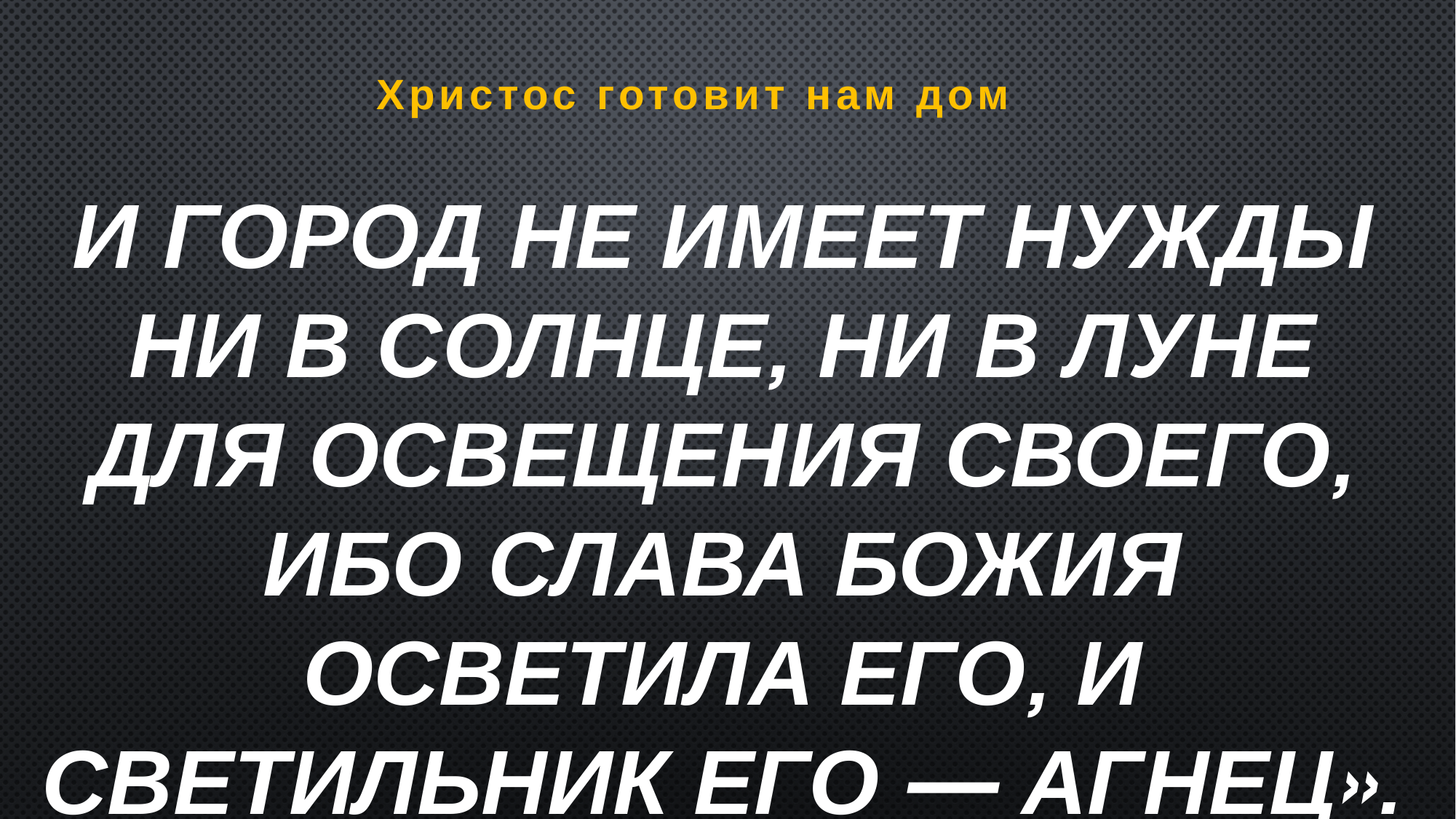

Христос готовит нам дом
И город не имеет нужды ни в солнце, ни в луне для освещения своего, ибо слава Божия осветила его, и светильник его — Агнец». Откр. 21:1-4,10-12,21,23